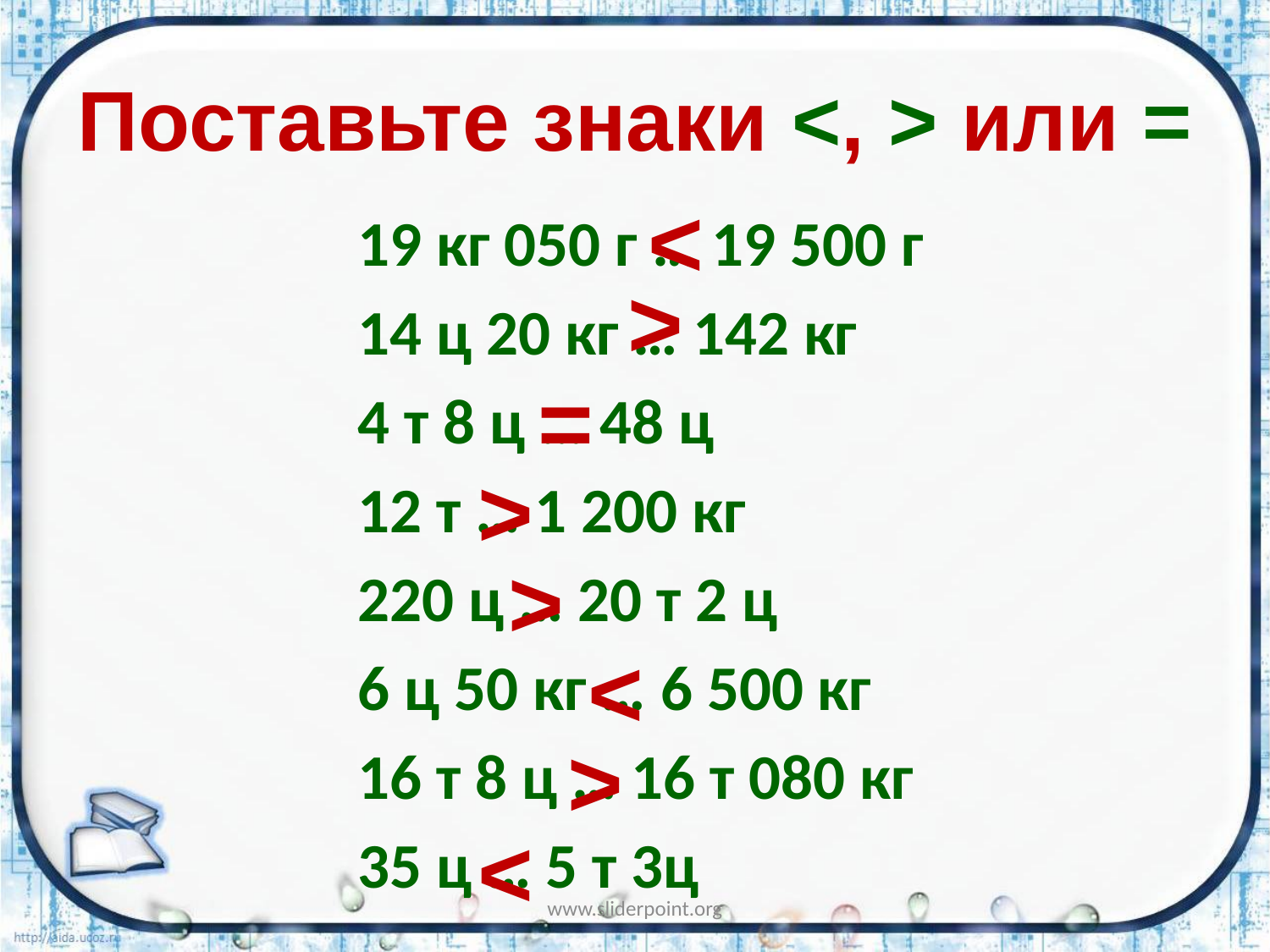

# Поставьте знаки <, > или =
<
19 кг 050 г … 19 500 г
14 ц 20 кг … 142 кг
4 т 8 ц … 48 ц
12 т … 1 200 кг
220 ц … 20 т 2 ц
6 ц 50 кг … 6 500 кг
16 т 8 ц … 16 т 080 кг
35 ц … 5 т 3ц

>
=
>
>
<
>
<
www.sliderpoint.org